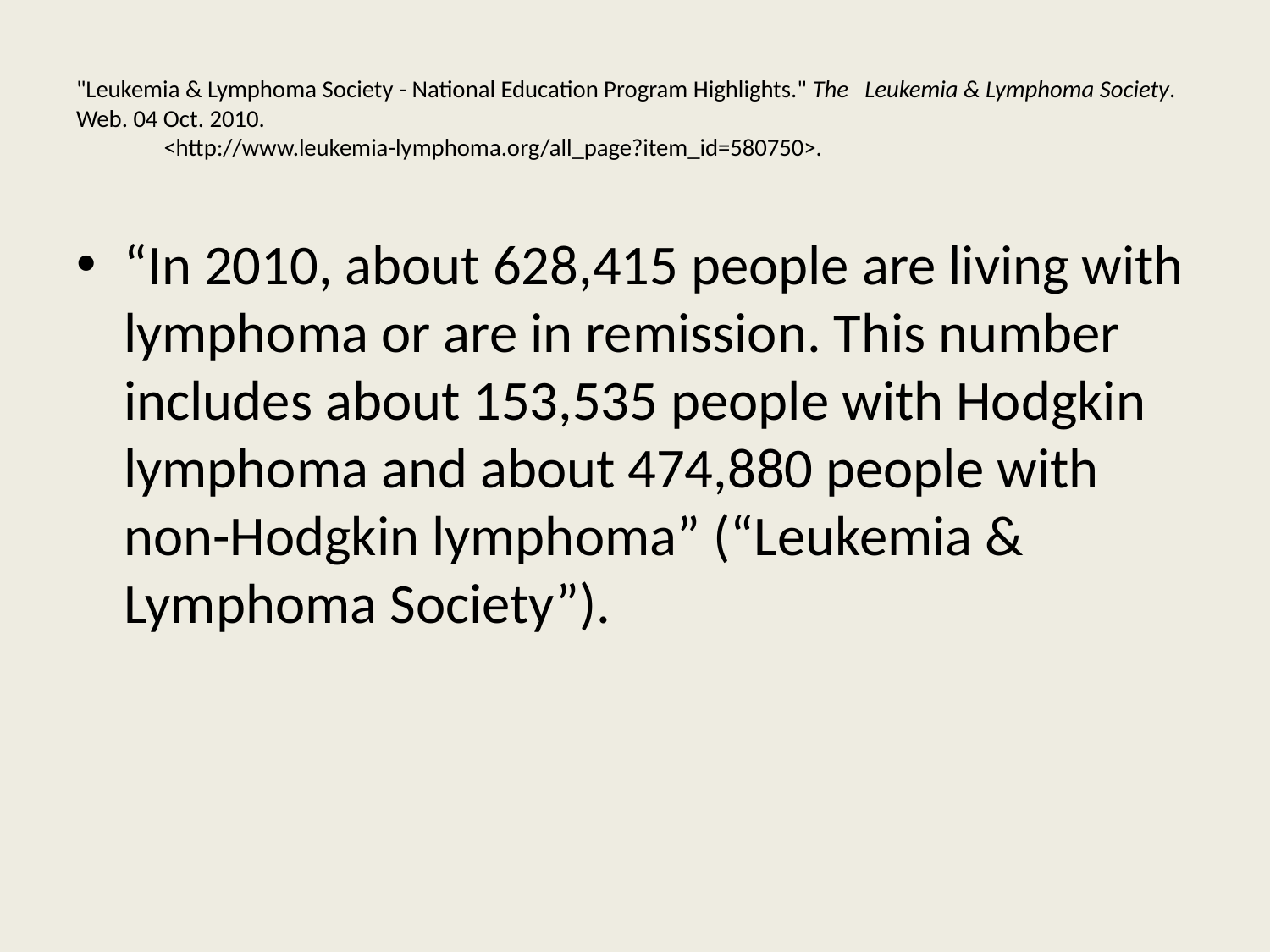

# "Leukemia & Lymphoma Society - National Education Program Highlights." The 	Leukemia & Lymphoma Society. Web. 04 Oct. 2010. <http://www.leukemia-lymphoma.org/all_page?item_id=580750>.
“In 2010, about 628,415 people are living with lymphoma or are in remission. This number includes about 153,535 people with Hodgkin lymphoma and about 474,880 people with  non-Hodgkin lymphoma” (“Leukemia & Lymphoma Society”).